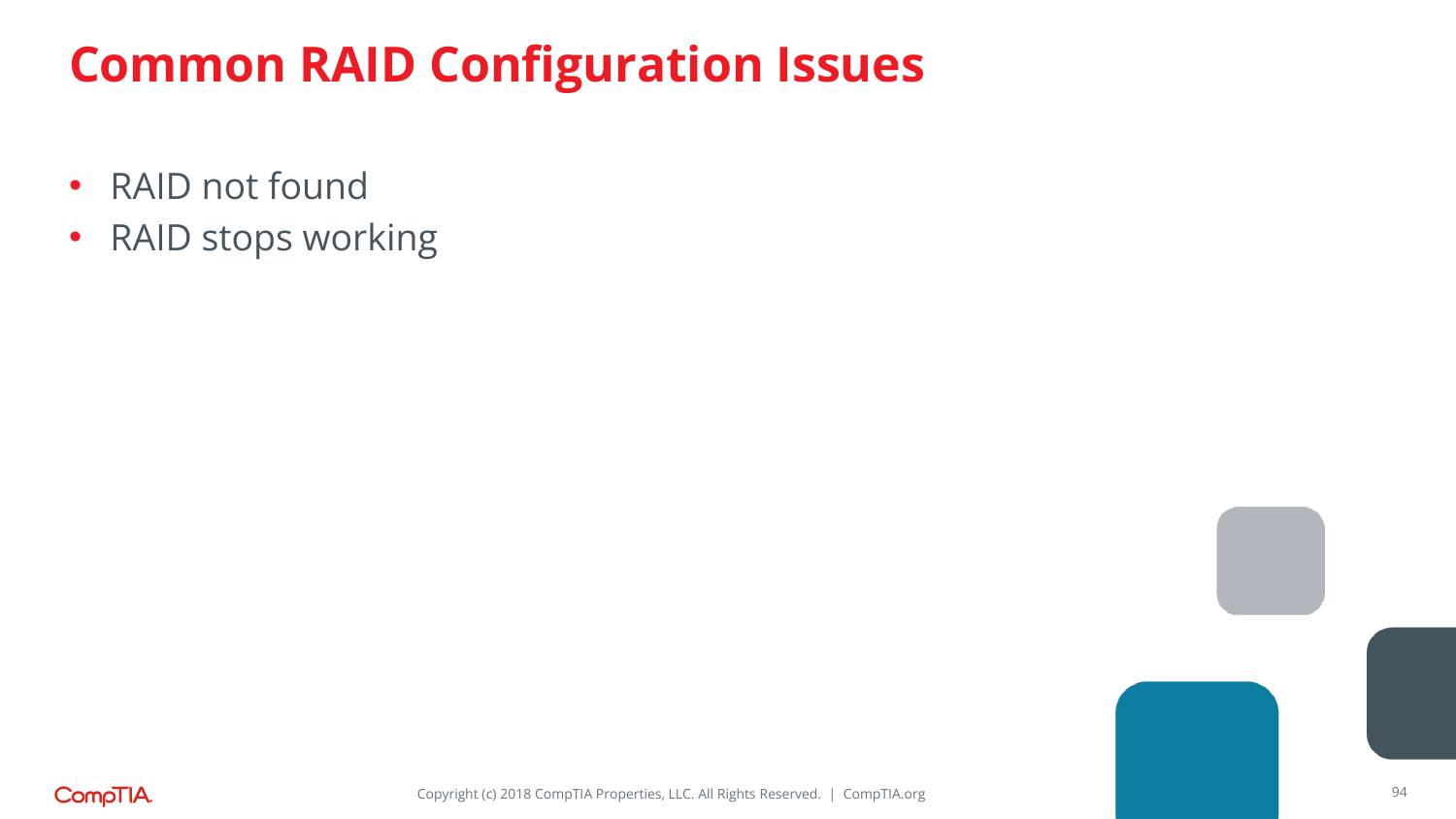

# Common RAID Configuration Issues
RAID not found
RAID stops working
94